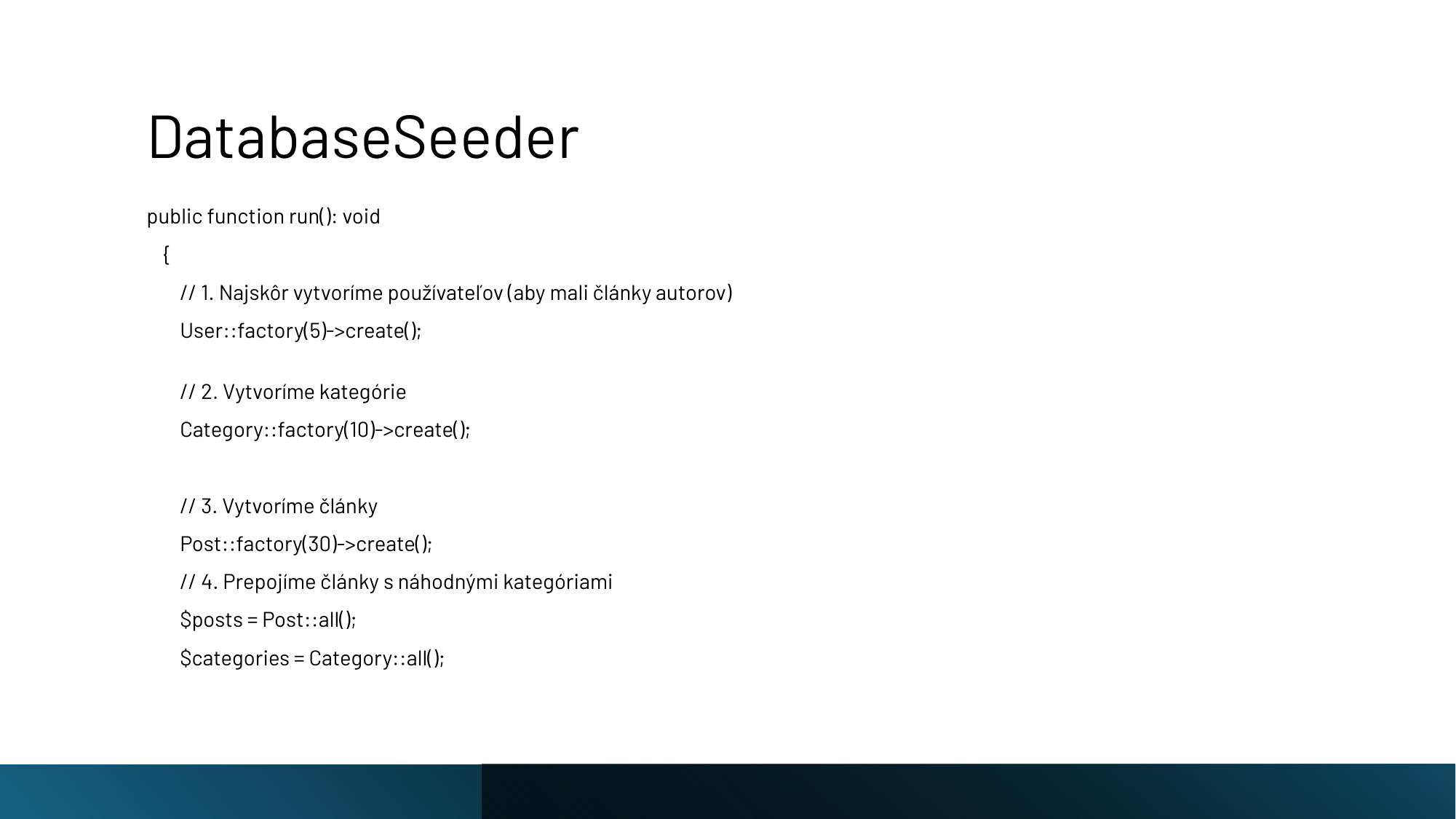

# DatabaseSeeder
public function run(): void
    {
        // 1. Najskôr vytvoríme používateľov (aby mali články autorov)
        User::factory(5)->create();
        // 2. Vytvoríme kategórie
        Category::factory(10)->create();

        // 3. Vytvoríme články
        Post::factory(30)->create();
        // 4. Prepojíme články s náhodnými kategóriami
        $posts = Post::all();
        $categories = Category::all();